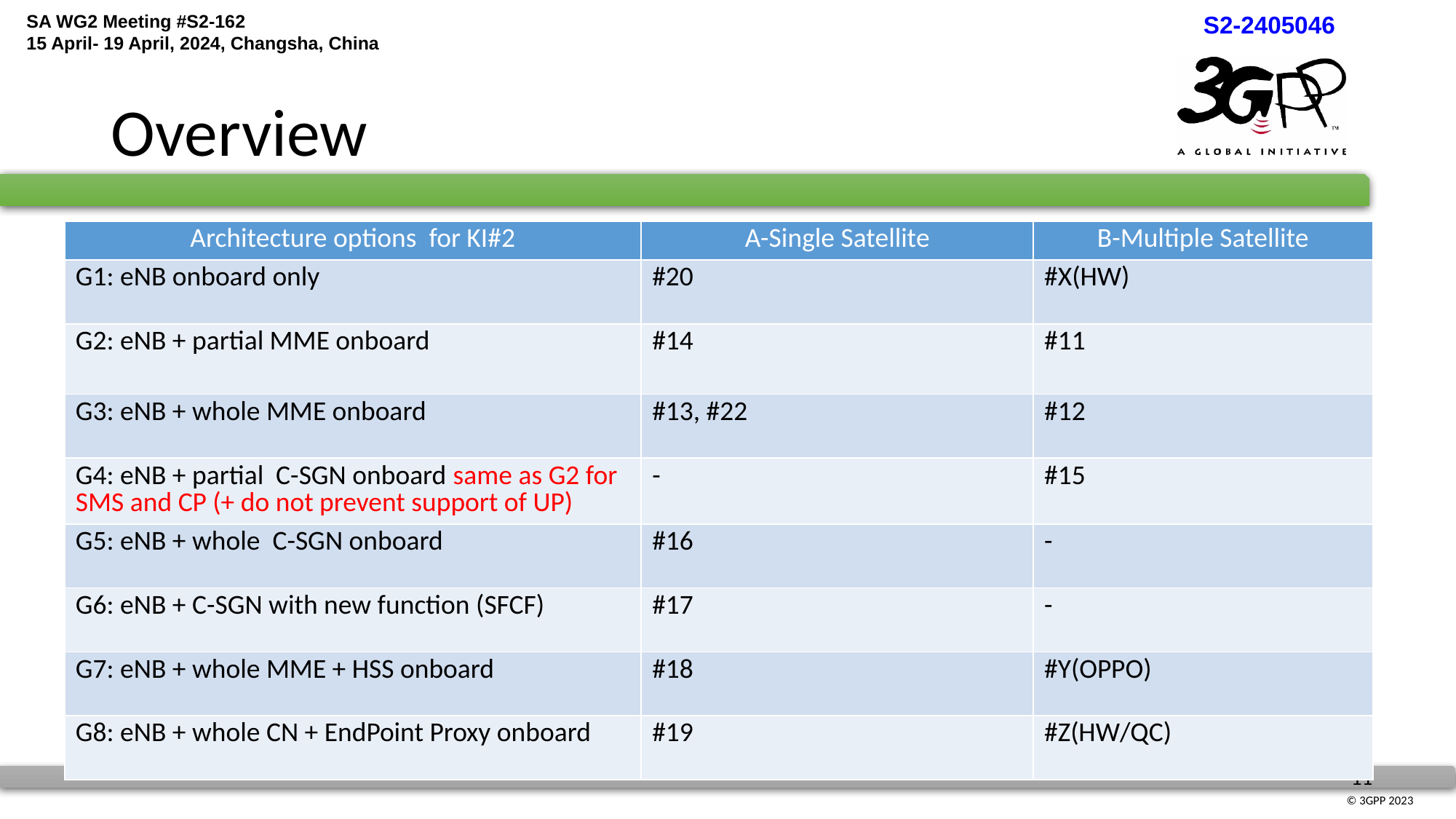

# Overview
| Architecture options for KI#2 | A-Single Satellite | B-Multiple Satellite |
| --- | --- | --- |
| G1: eNB onboard only | #20 | #X(HW) |
| G2: eNB + partial MME onboard | #14 | #11 |
| G3: eNB + whole MME onboard | #13, #22 | #12 |
| G4: eNB + partial C-SGN onboard same as G2 for SMS and CP (+ do not prevent support of UP) | - | #15 |
| G5: eNB + whole C-SGN onboard | #16 | - |
| G6: eNB + C-SGN with new function (SFCF) | #17 | - |
| G7: eNB + whole MME + HSS onboard | #18 | #Y(OPPO) |
| G8: eNB + whole CN + EndPoint Proxy onboard | #19 | #Z(HW/QC) |